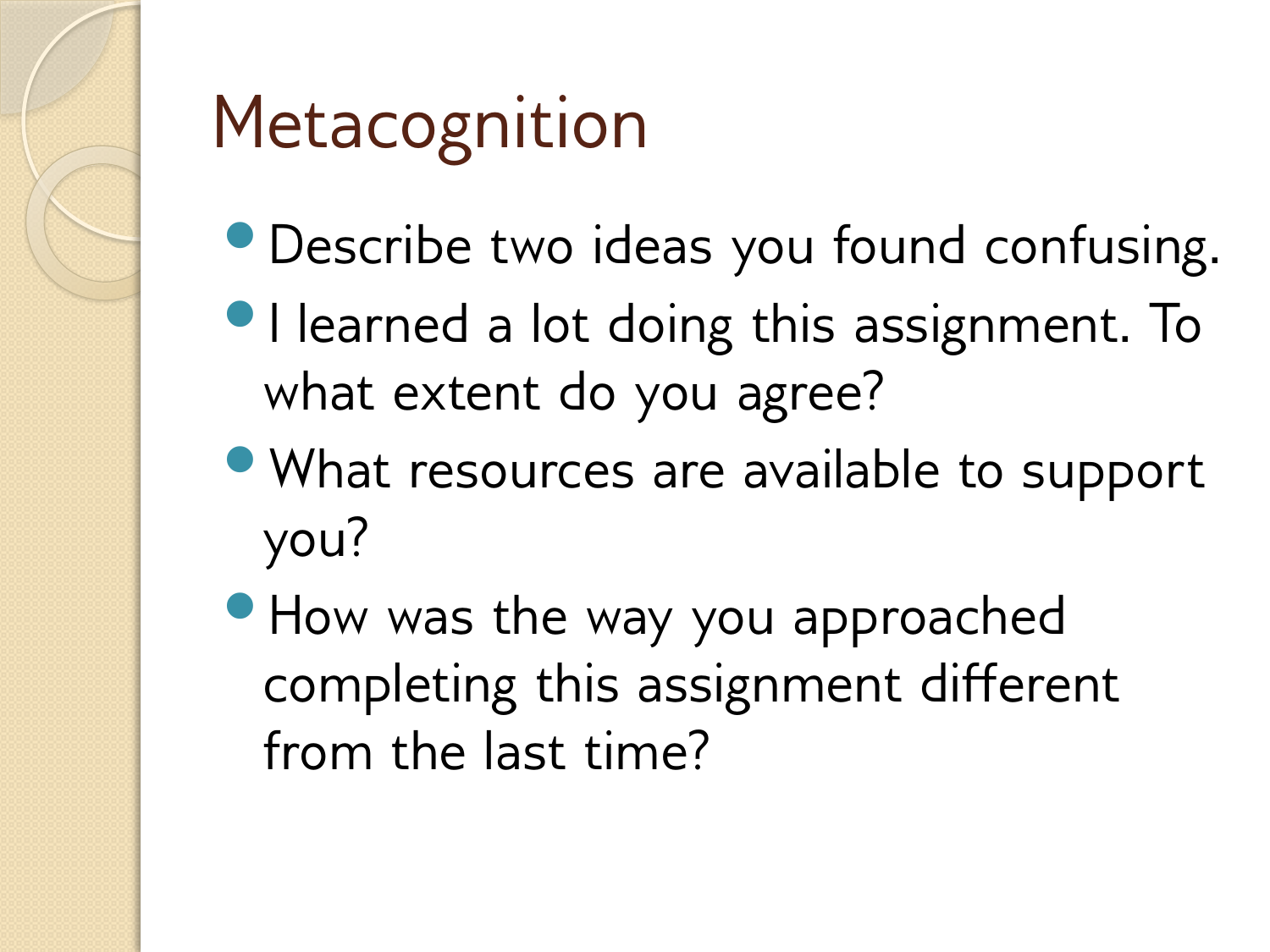

# Metacognition
Describe two ideas you found confusing.
I learned a lot doing this assignment. To what extent do you agree?
What resources are available to support you?
How was the way you approached completing this assignment different from the last time?